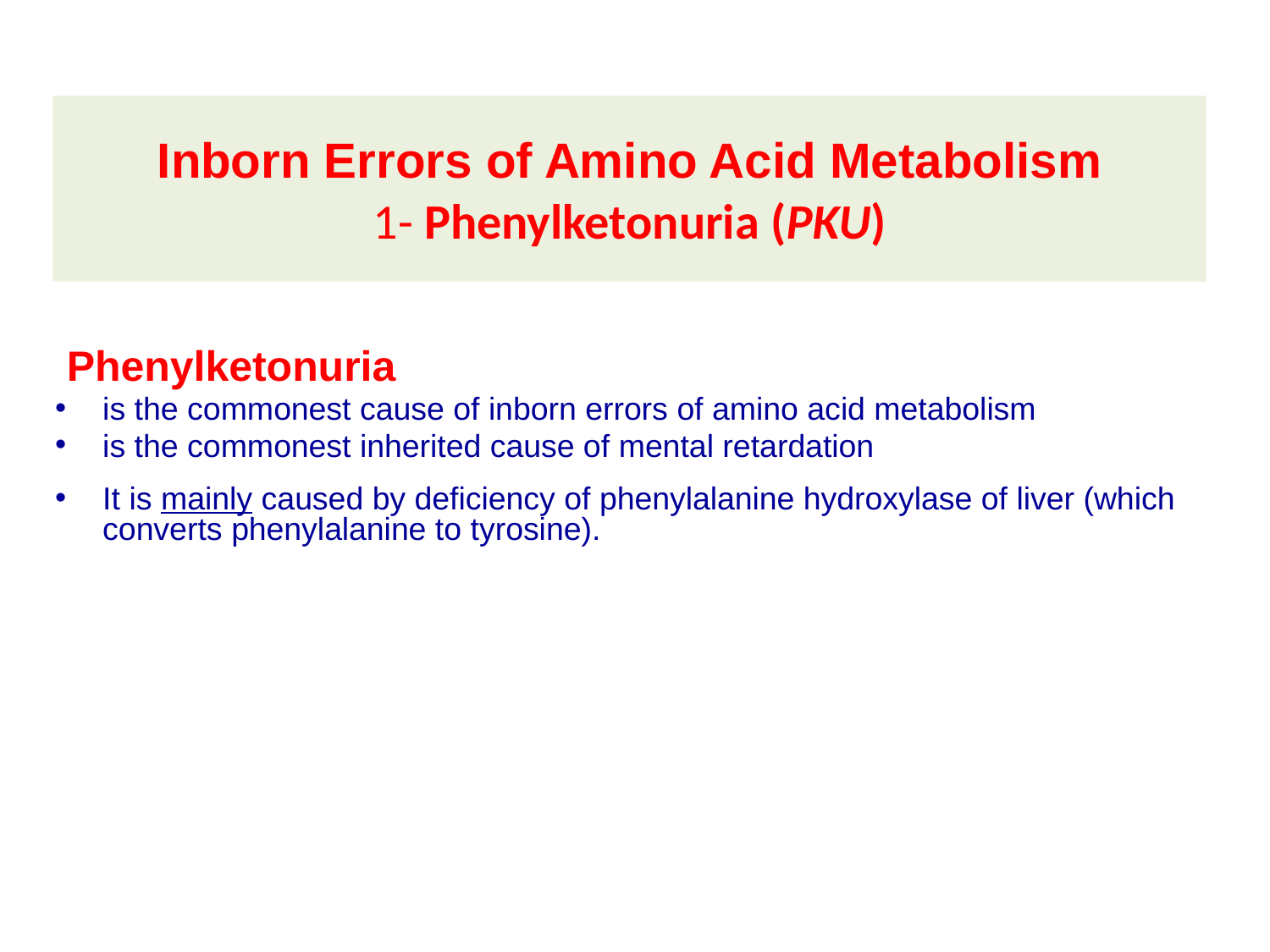

Inborn Errors of Amino Acid Metabolism

1- Phenylketonuria (PKU)

 Phenylketonuria
is the commonest cause of inborn errors of amino acid metabolism
is the commonest inherited cause of mental retardation

It is mainly caused by deficiency of phenylalanine hydroxylase of liver (which converts phenylalanine to tyrosine).